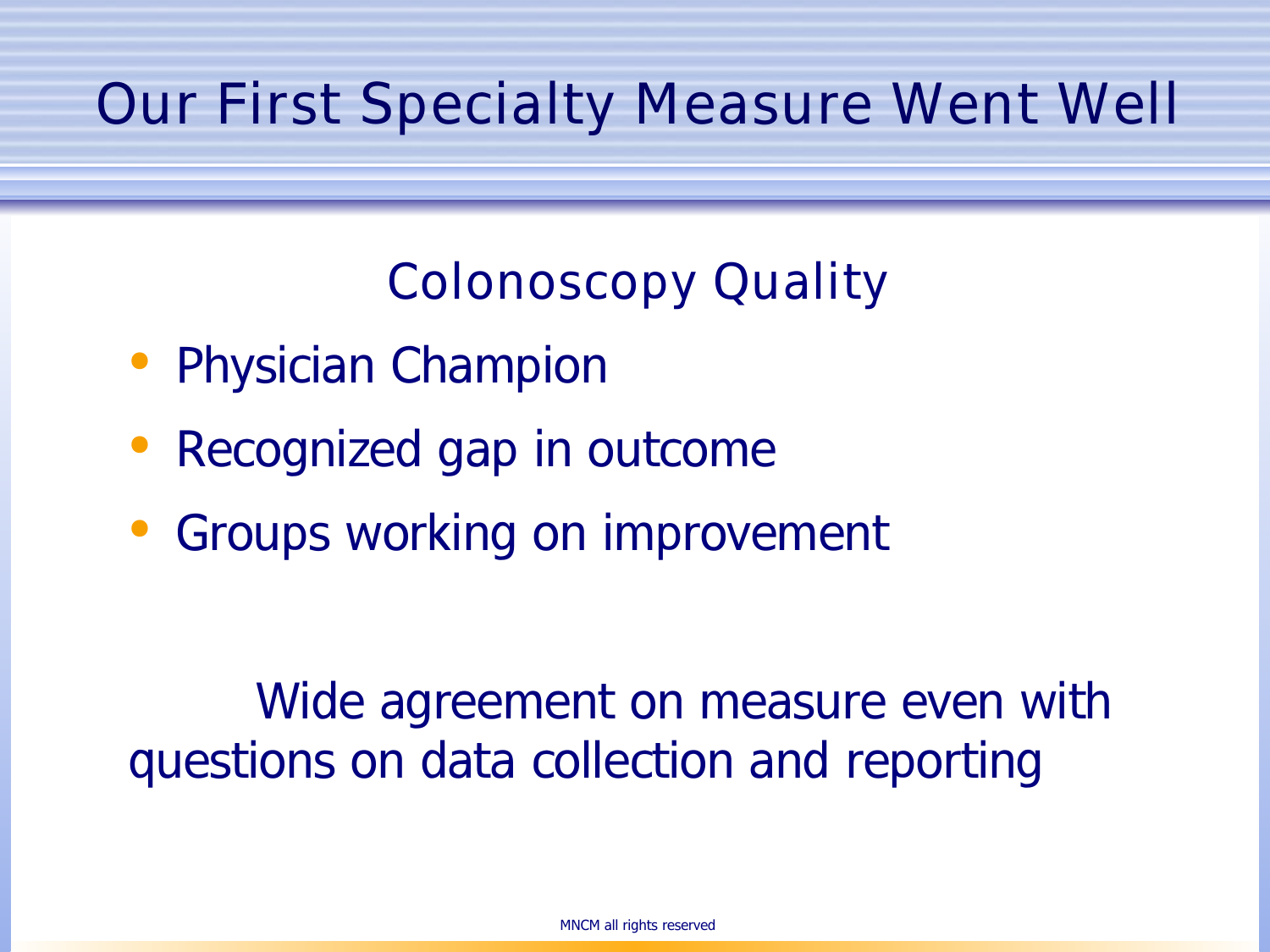

# Our First Specialty Measure Went Well
Colonoscopy Quality
Physician Champion
Recognized gap in outcome
Groups working on improvement

	Wide agreement on measure even with questions on data collection and reporting
MNCM all rights reserved